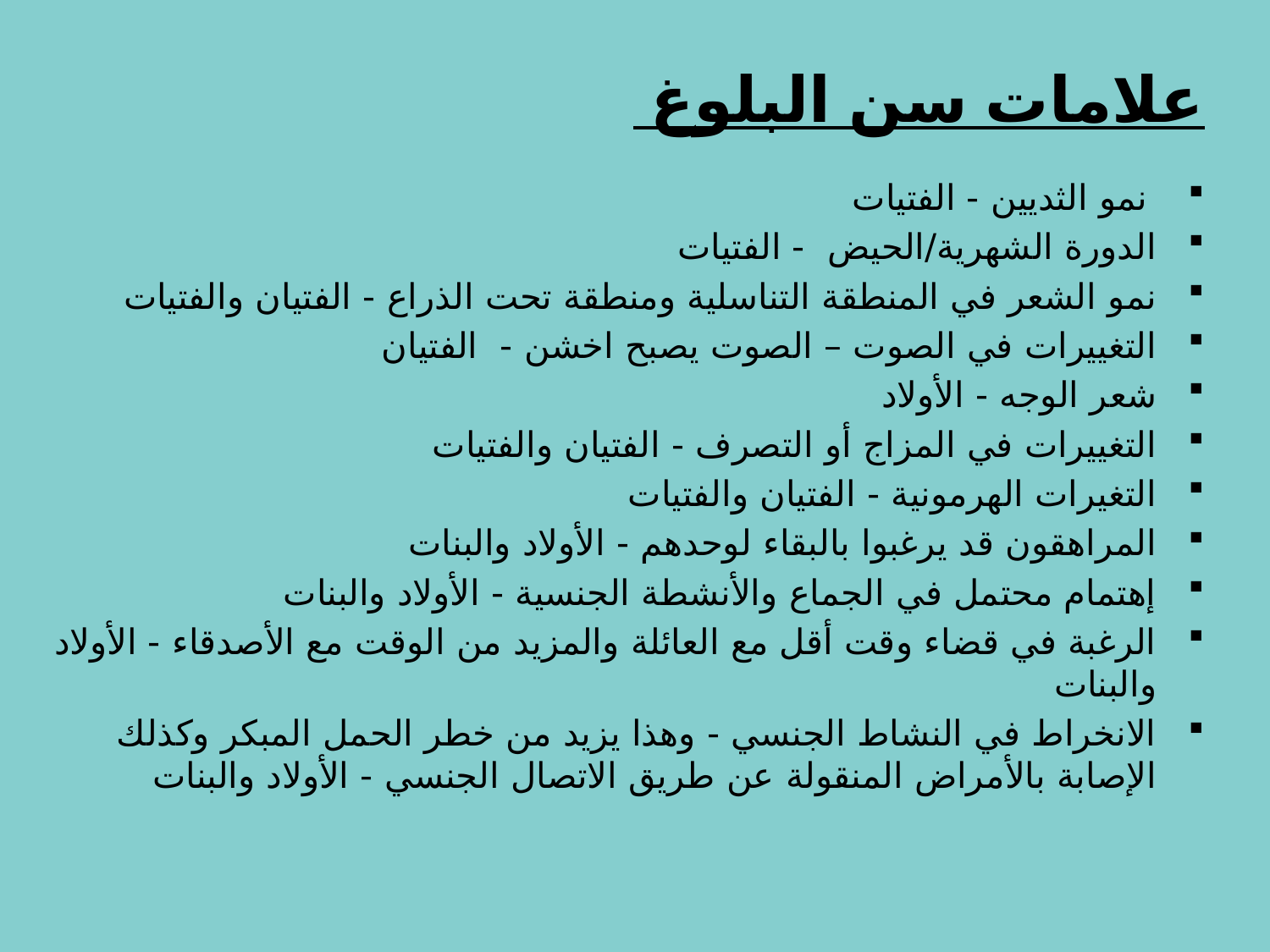

# علامات سن البلوغ
 نمو الثديين - الفتيات
الدورة الشهرية/الحيض  - الفتيات
نمو الشعر في المنطقة التناسلية ومنطقة تحت الذراع - الفتيان والفتيات
التغييرات في الصوت – الصوت يصبح اخشن -  الفتيان
شعر الوجه - الأولاد
التغييرات في المزاج أو التصرف - الفتيان والفتيات
التغيرات الهرمونية - الفتيان والفتيات
المراهقون قد يرغبوا بالبقاء لوحدهم - الأولاد والبنات
إهتمام محتمل في الجماع والأنشطة الجنسية - الأولاد والبنات
الرغبة في قضاء وقت أقل مع العائلة والمزيد من الوقت مع الأصدقاء - الأولاد والبنات
الانخراط في النشاط الجنسي - وهذا يزيد من خطر الحمل المبكر وكذلك الإصابة بالأمراض المنقولة عن طريق الاتصال الجنسي - الأولاد والبنات